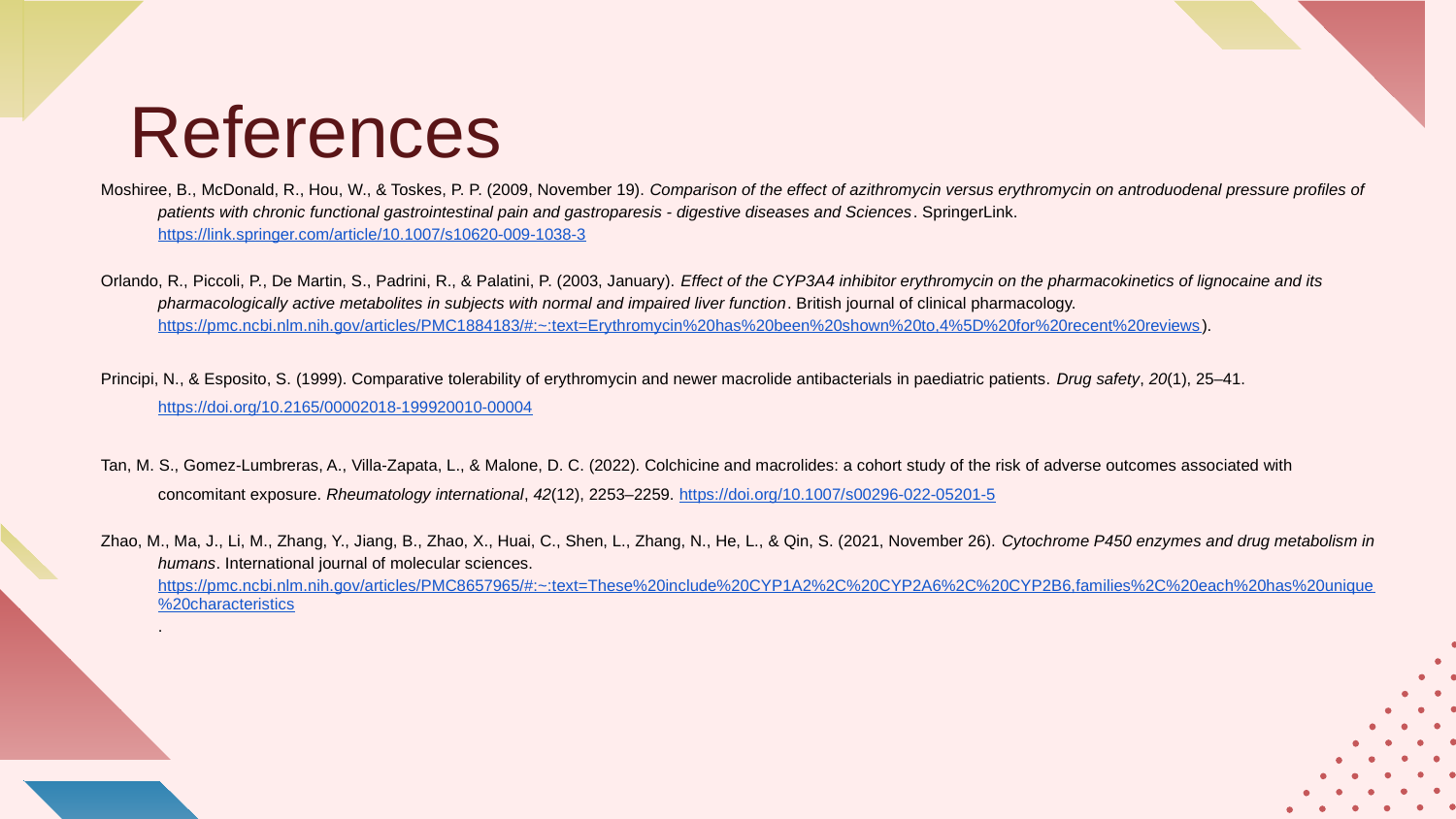

# References
Moshiree, B., McDonald, R., Hou, W., & Toskes, P. P. (2009, November 19). Comparison of the effect of azithromycin versus erythromycin on antroduodenal pressure profiles of patients with chronic functional gastrointestinal pain and gastroparesis - digestive diseases and Sciences. SpringerLink. https://link.springer.com/article/10.1007/s10620-009-1038-3
Orlando, R., Piccoli, P., De Martin, S., Padrini, R., & Palatini, P. (2003, January). Effect of the CYP3A4 inhibitor erythromycin on the pharmacokinetics of lignocaine and its pharmacologically active metabolites in subjects with normal and impaired liver function. British journal of clinical pharmacology. https://pmc.ncbi.nlm.nih.gov/articles/PMC1884183/#:~:text=Erythromycin%20has%20been%20shown%20to,4%5D%20for%20recent%20reviews).
Principi, N., & Esposito, S. (1999). Comparative tolerability of erythromycin and newer macrolide antibacterials in paediatric patients. Drug safety, 20(1), 25–41. https://doi.org/10.2165/00002018-199920010-00004

Tan, M. S., Gomez-Lumbreras, A., Villa-Zapata, L., & Malone, D. C. (2022). Colchicine and macrolides: a cohort study of the risk of adverse outcomes associated with concomitant exposure. Rheumatology international, 42(12), 2253–2259. https://doi.org/10.1007/s00296-022-05201-5
Zhao, M., Ma, J., Li, M., Zhang, Y., Jiang, B., Zhao, X., Huai, C., Shen, L., Zhang, N., He, L., & Qin, S. (2021, November 26). Cytochrome P450 enzymes and drug metabolism in humans. International journal of molecular sciences. https://pmc.ncbi.nlm.nih.gov/articles/PMC8657965/#:~:text=These%20include%20CYP1A2%2C%20CYP2A6%2C%20CYP2B6,families%2C%20each%20has%20unique%20characteristics.